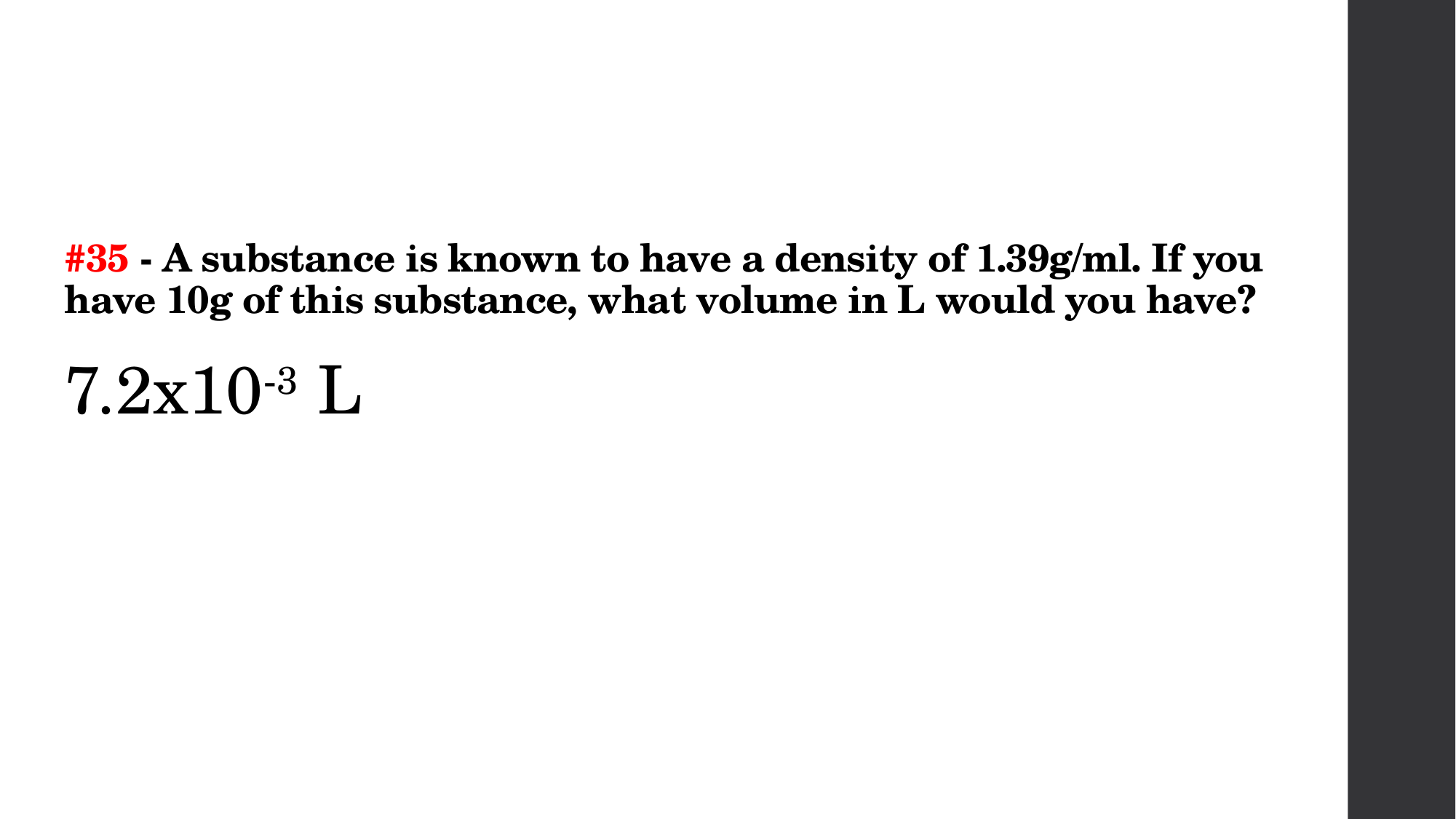

# #35 - A substance is known to have a density of 1.39g/ml. If you have 10g of this substance, what volume in L would you have?
7.2x10-3 L